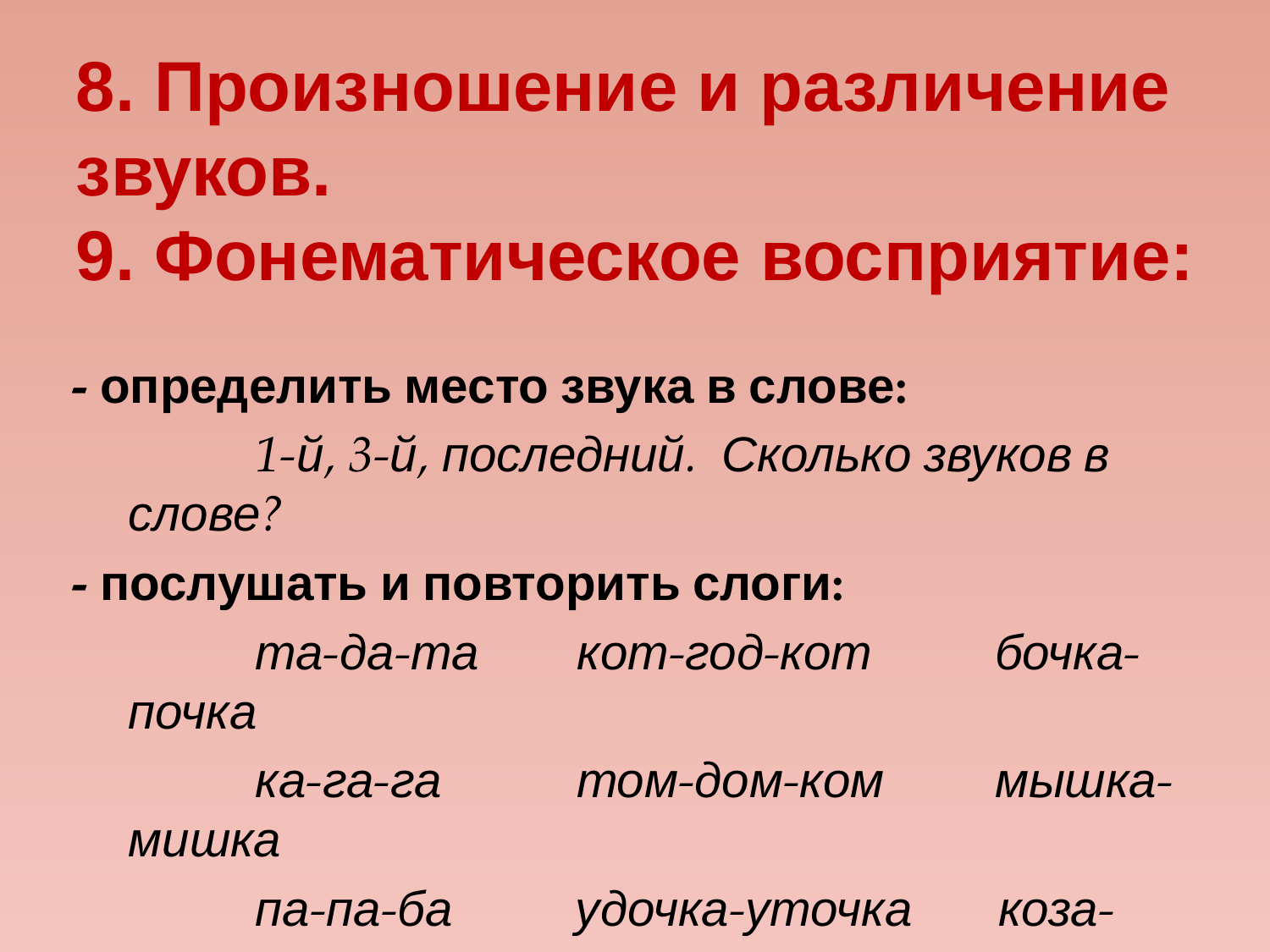

# 8. Произношение и различение звуков. 9. Фонематическое восприятие:
- определить место звука в слове:
		1-й, 3-й, последний.  Сколько звуков в слове?
- послушать и повторить слоги:
		та-да-та        кот-год-кот          бочка-почка
		ка-га-га           том-дом-ком         мышка-мишка
		па-па-ба          удочка-уточка       коза-коса.